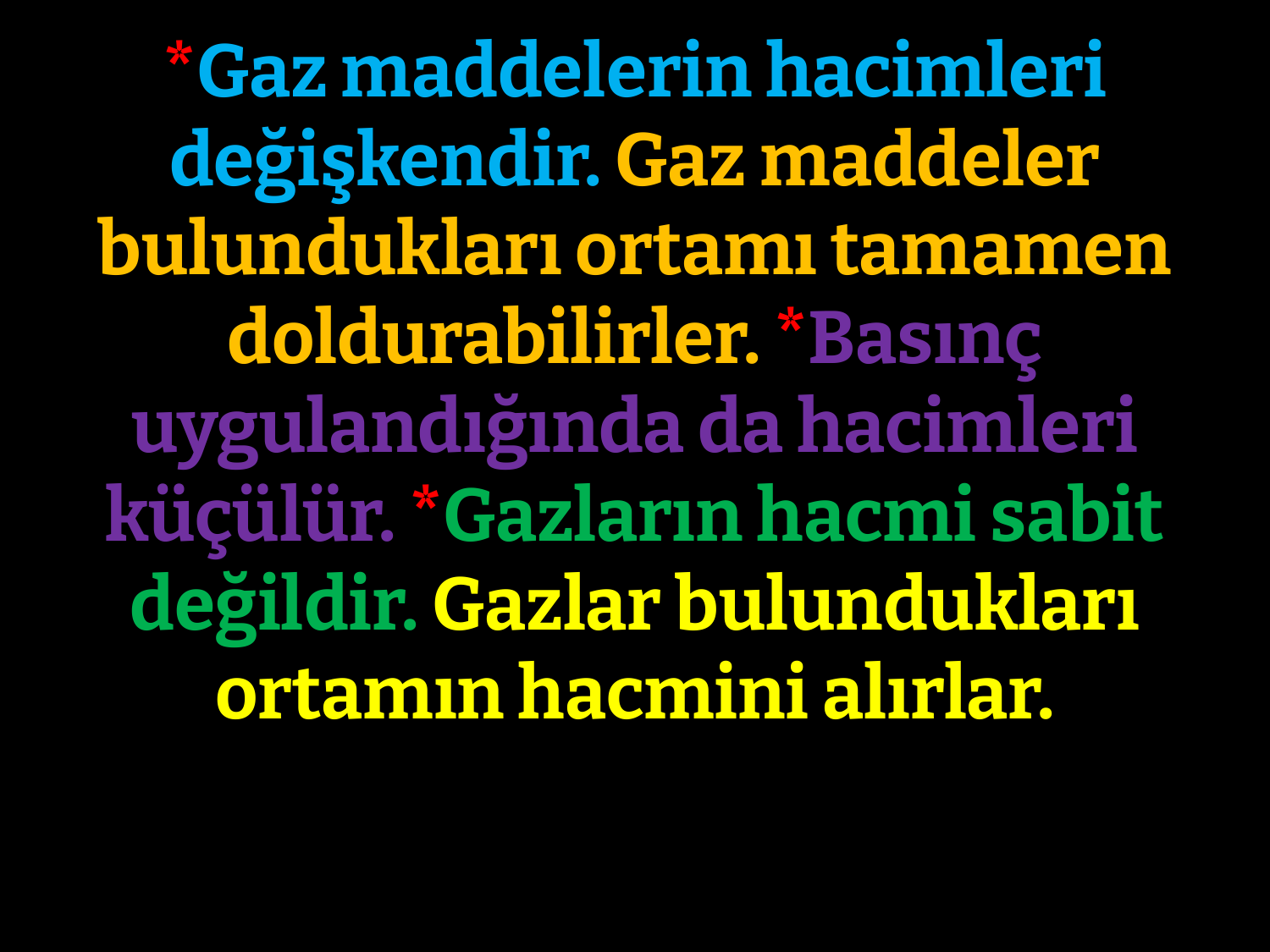

*Gaz maddelerin hacimleri değişkendir. Gaz maddeler bulundukları ortamı tamamen doldurabilirler. *Basınç uygulandığında da hacimleri küçülür. *Gazların hacmi sabit değildir. Gazlar bulundukları ortamın hacmini alırlar.
#